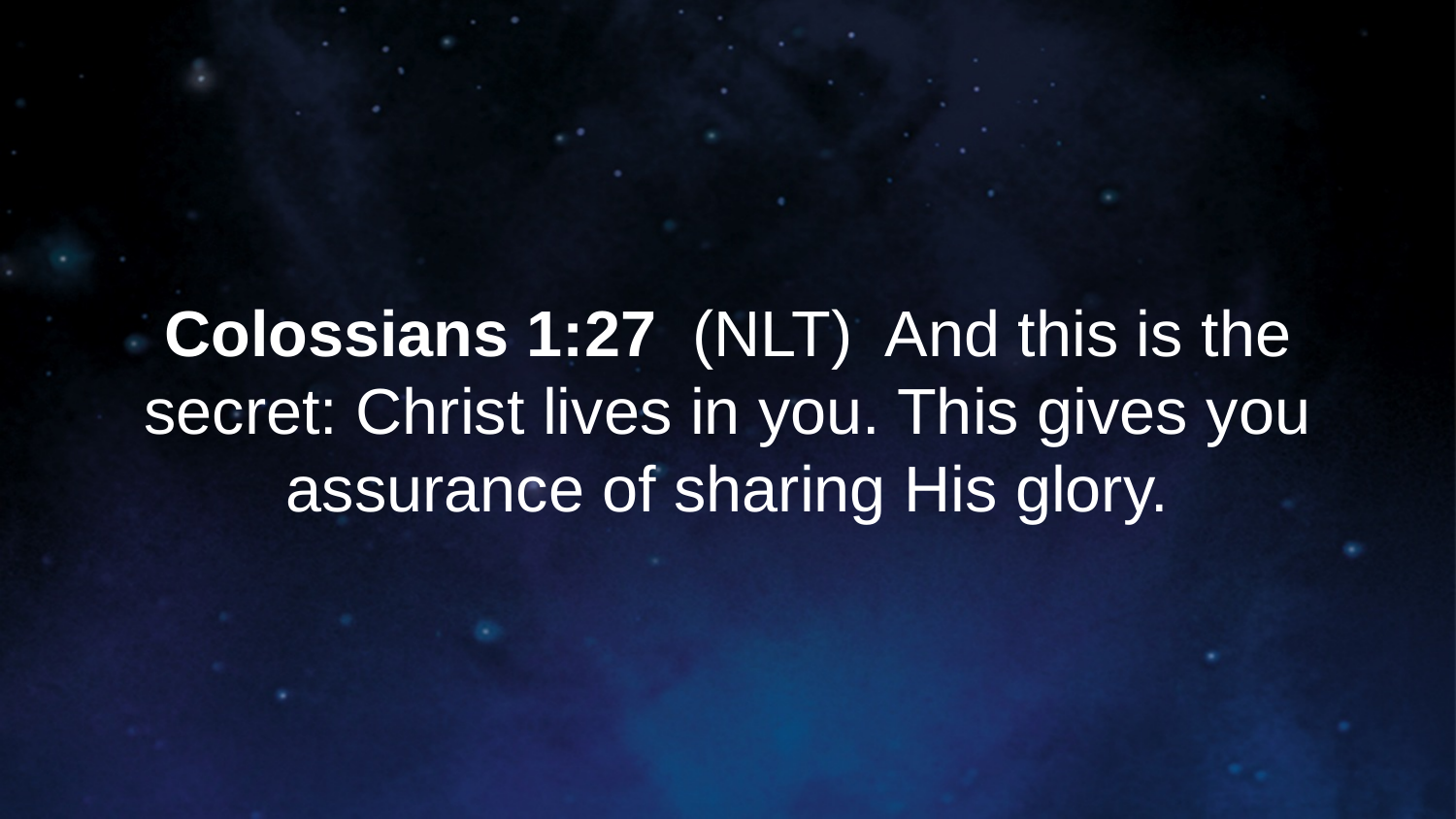

# Colossians 1:27  (NLT)  And this is the secret: Christ lives in you. This gives you assurance of sharing His glory.